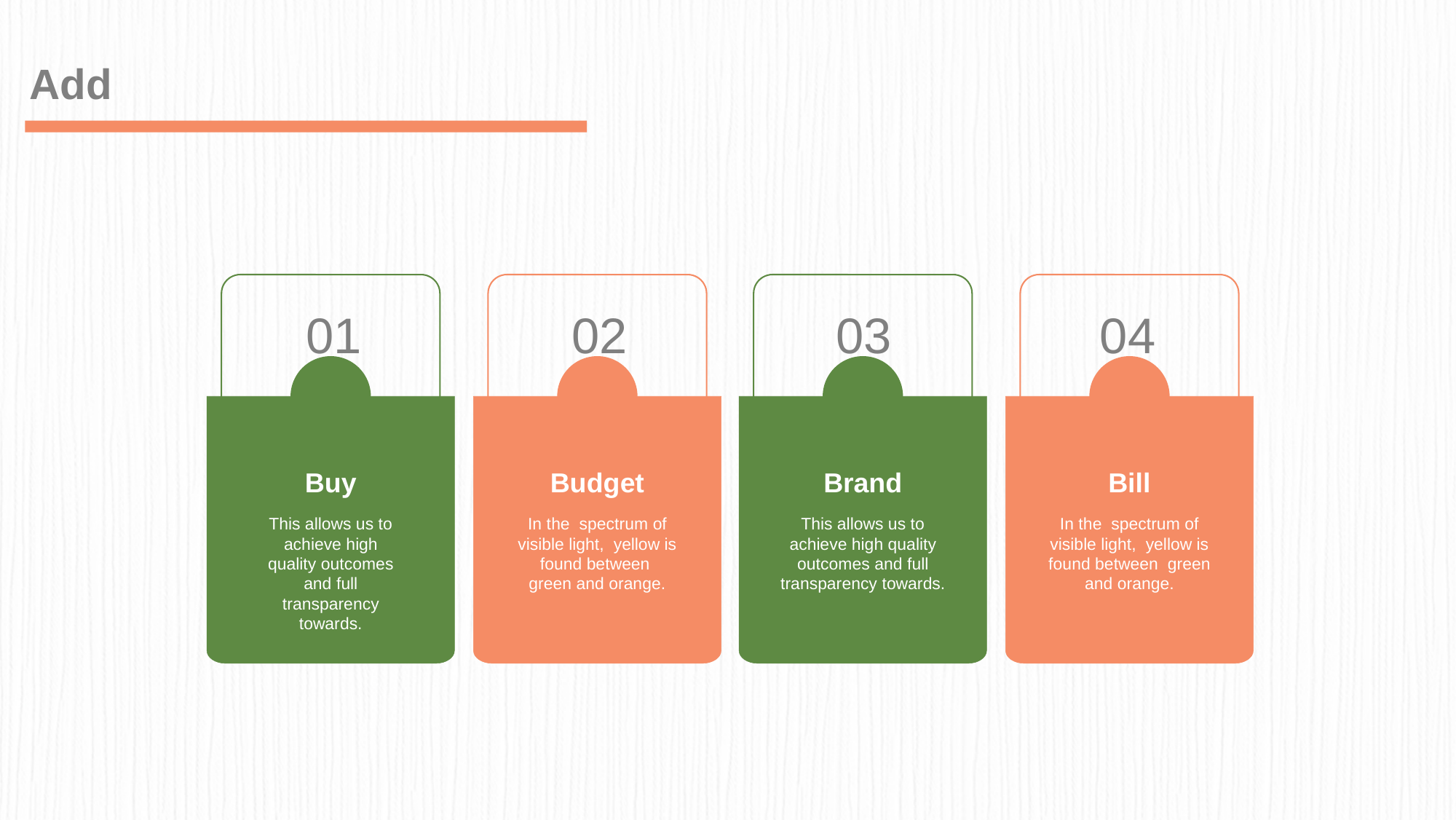

Add

01

Buy
This allows us to achieve high quality outcomes and full transparency towards.

02

Budget
In the  spectrum of visible light,  yellow is found between  green and orange.

03

Brand
This allows us to achieve high quality outcomes and full transparency towards.

04

Bill
In the  spectrum of visible light,  yellow is found between  green and orange.